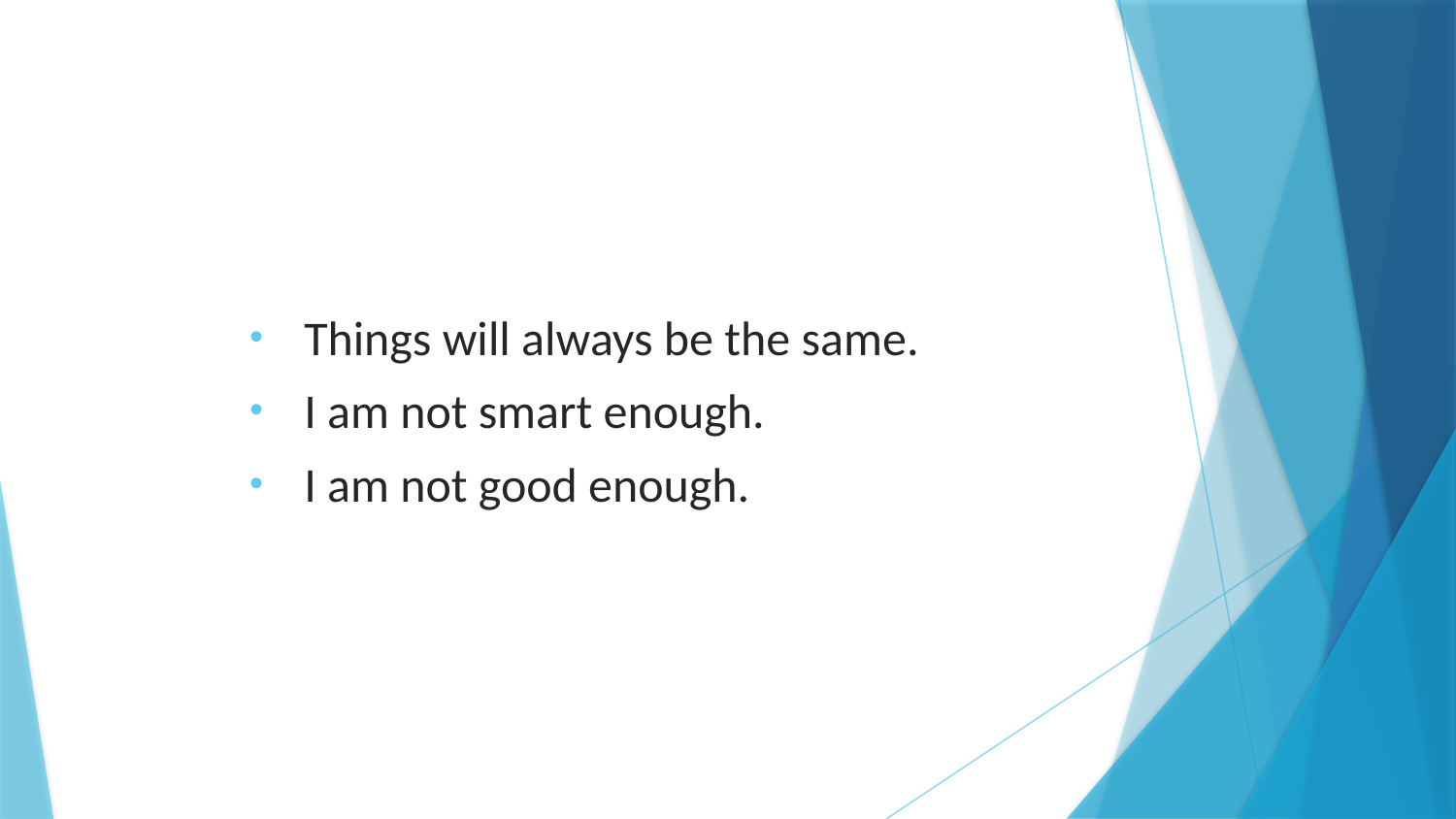

Things will always be the same.
I am not smart enough.
I am not good enough.